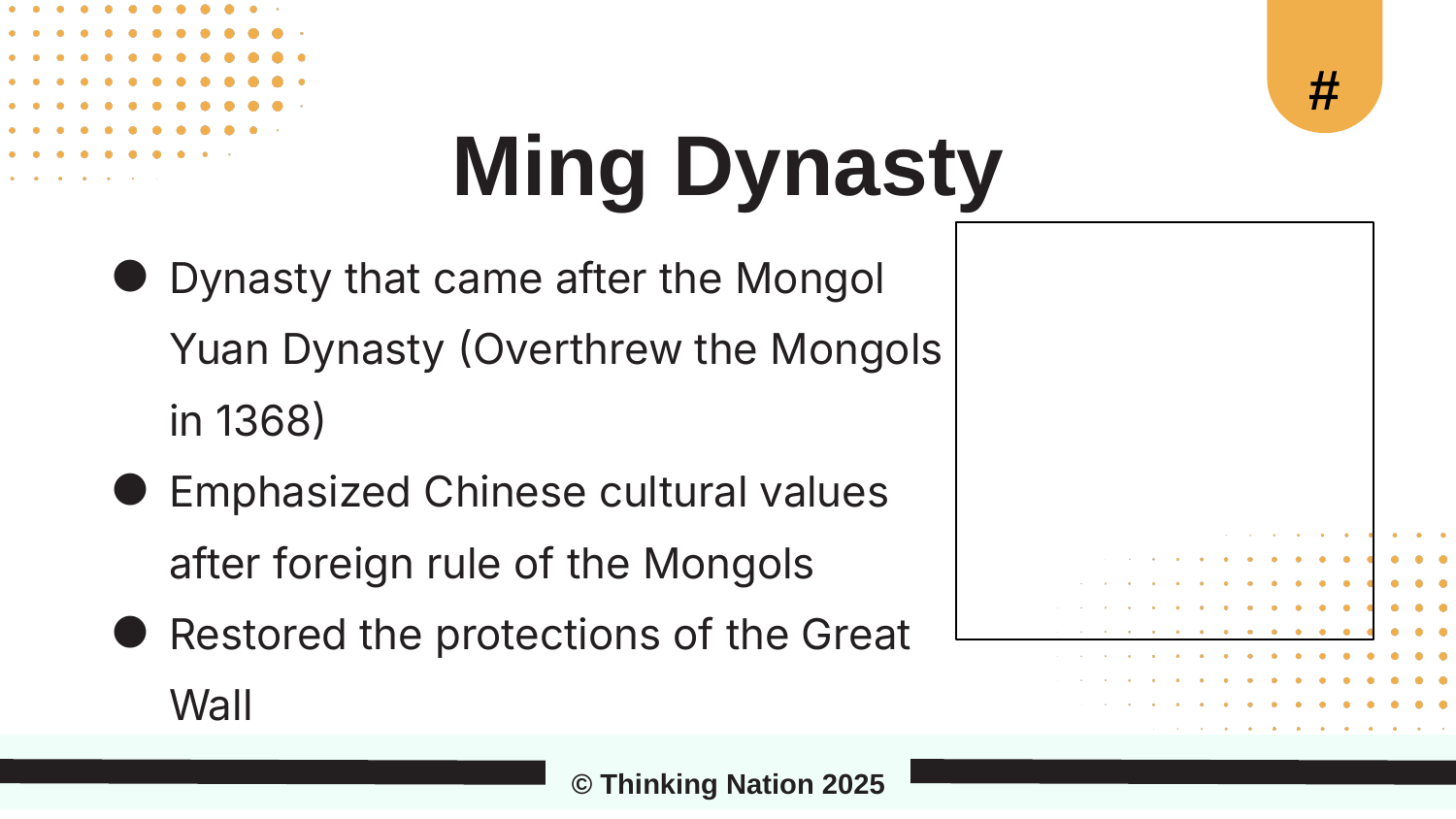

#
Ming Dynasty

Dynasty that came after the Mongol Yuan Dynasty (Overthrew the Mongols in 1368)
Emphasized Chinese cultural values after foreign rule of the Mongols
Restored the protections of the Great Wall

© Thinking Nation 2025